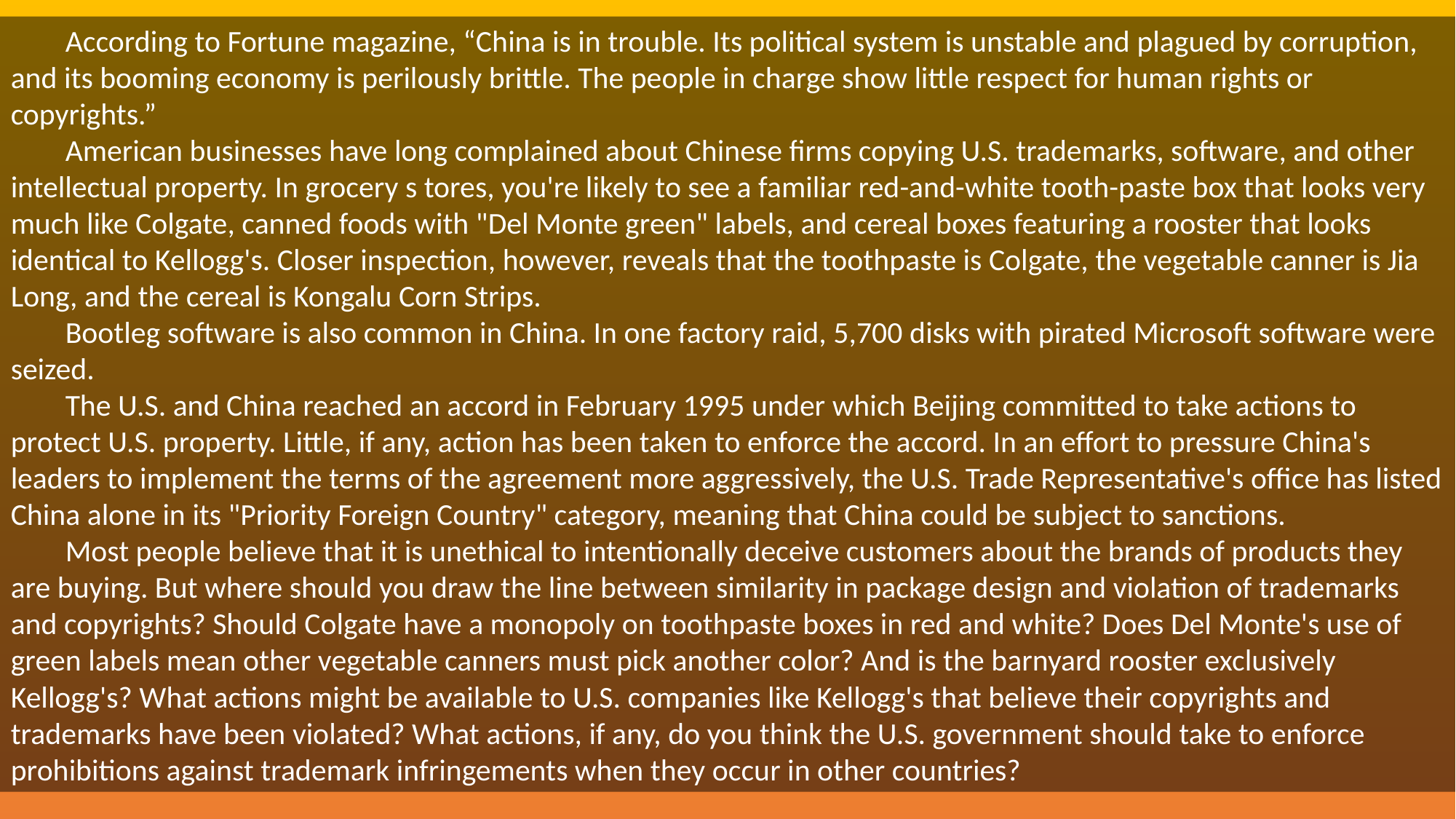

According to Fortune magazine, “China is in trouble. Its political system is unstable and plagued by corruption, and its booming economy is perilously brittle. The people in charge show little respect for human rights or copyrights.”
American businesses have long complained about Chinese firms copying U.S. trademarks, software, and other intellectual property. In grocery s tores, you're likely to see a familiar red-and-white tooth-paste box that looks very much like Colgate, canned foods with "Del Monte green" labels, and cereal boxes featuring a rooster that looks identical to Kellogg's. Closer inspection, however, reveals that the toothpaste is Colgate, the vegetable canner is Jia Long, and the cereal is Kongalu Corn Strips.
Bootleg software is also common in China. In one factory raid, 5,700 disks with pirated Microsoft software were seized.
The U.S. and China reached an accord in February 1995 under which Beijing committed to take actions to protect U.S. property. Little, if any, action has been taken to enforce the accord. In an effort to pressure China's leaders to implement the terms of the agreement more aggressively, the U.S. Trade Representative's office has listed China alone in its "Priority Foreign Country" category, meaning that China could be subject to sanctions.
Most people believe that it is unethical to intentionally deceive customers about the brands of products they are buying. But where should you draw the line between similarity in package design and violation of trademarks and copyrights? Should Colgate have a monopoly on toothpaste boxes in red and white? Does Del Monte's use of green labels mean other vegetable canners must pick another color? And is the barnyard rooster exclusively Kellogg's? What actions might be available to U.S. companies like Kellogg's that believe their copyrights and trademarks have been violated? What actions, if any, do you think the U.S. government should take to enforce prohibitions against trademark infringements when they occur in other countries?